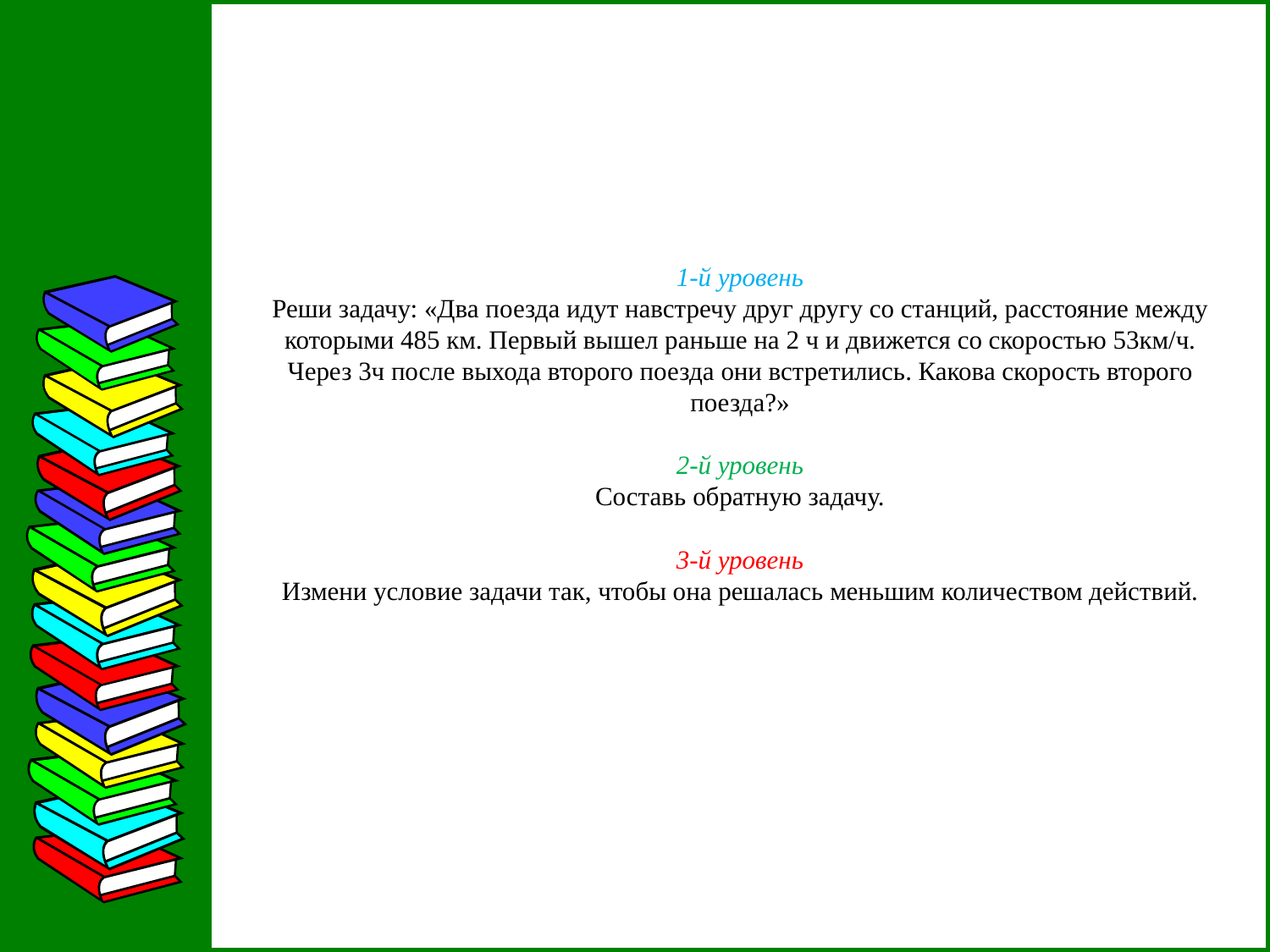

# 1-й уровень Реши задачу: «Два поезда идут навстречу друг другу со станций, расстояние между которыми 485 км. Первый вышел раньше на 2 ч и движется со скоростью 53км/ч. Через 3ч после выхода второго поезда они встретились. Какова скорость второго поезда?» 2-й уровень Составь обратную задачу. 3-й уровень Измени условие задачи так, чтобы она решалась меньшим количеством действий.